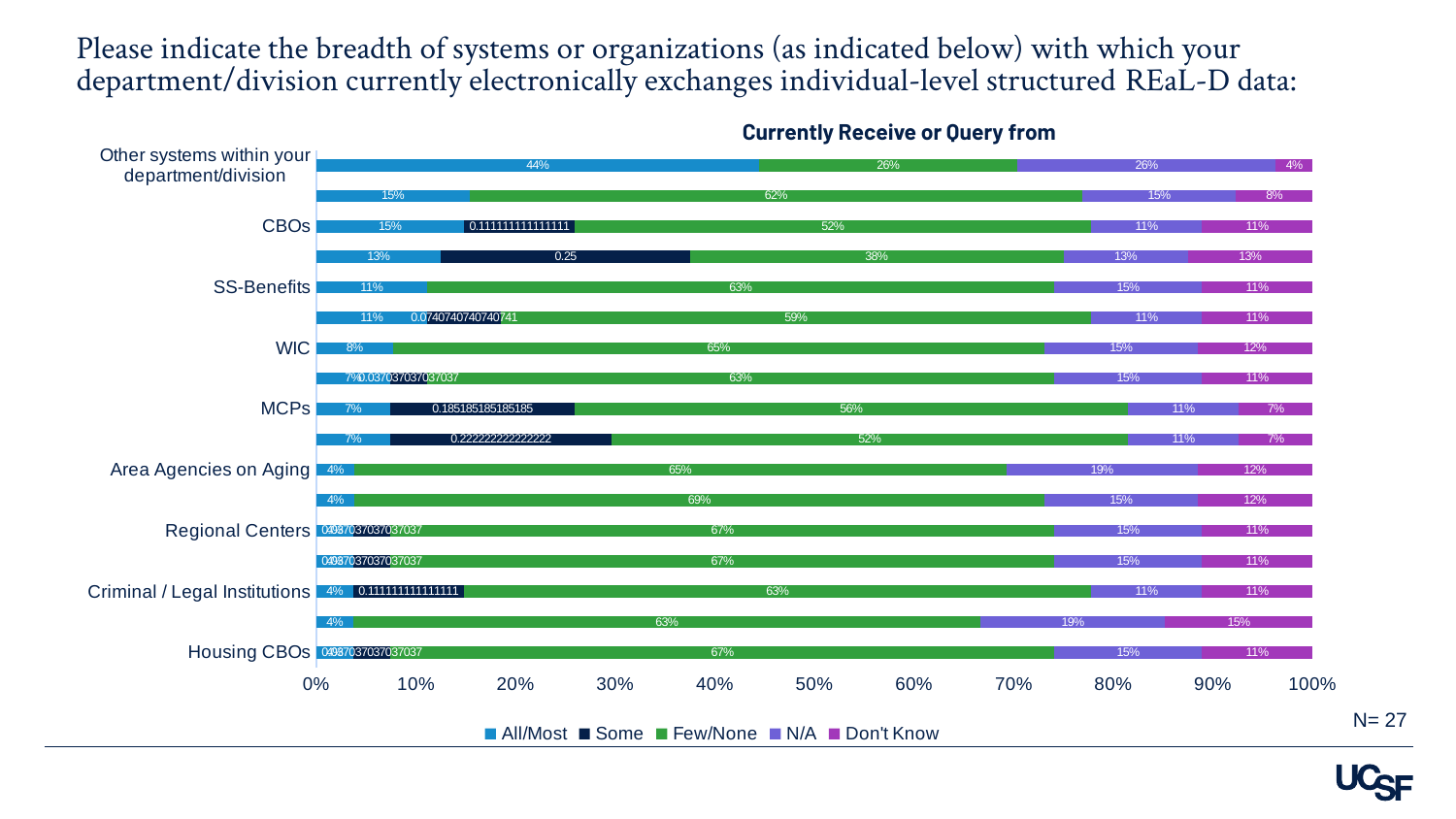

# Please indicate the breadth of systems or organizations (as indicated below) with which your department/division currently electronically exchanges individual-level structured REaL-D data:
Currently Receive or Query from

### Chart

| Category | All/Most | Some | Few/None | N/A | Don't Know |
|---|---|---|---|---|---|
| Housing CBOs | 0.037037037037037035 | 0.037037037037037035 | 0.6666666666666666 | 0.14814814814814814 | 0.1111111111111111 |
| 211 | 0.037037037037037035 | None | 0.6296296296296297 | 0.18518518518518517 | 0.14814814814814814 |
| Criminal / Legal Institutions | 0.037037037037037035 | 0.1111111111111111 | 0.6296296296296297 | 0.1111111111111111 | 0.1111111111111111 |
| Schools/Local Education Agencies (LEAs) | 0.037037037037037035 | 0.037037037037037035 | 0.6666666666666666 | 0.14814814814814814 | 0.1111111111111111 |
| Regional Centers | 0.037037037037037035 | 0.037037037037037035 | 0.6666666666666666 | 0.14814814814814814 | 0.1111111111111111 |
| Continuum of Care (CoC) | 0.038461538461538464 | None | 0.6923076923076923 | 0.15384615384615385 | 0.11538461538461539 |
| Area Agencies on Aging | 0.038461538461538464 | None | 0.6538461538461539 | 0.19230769230769232 | 0.11538461538461539 |
| Hospitals | 0.07407407407407407 | 0.2222222222222222 | 0.5185185185185185 | 0.1111111111111111 | 0.07407407407407407 |
| MCPs | 0.07407407407407407 | 0.18518518518518517 | 0.5555555555555556 | 0.1111111111111111 | 0.07407407407407407 |
| SS-County Welfare | 0.07407407407407407 | 0.037037037037037035 | 0.6296296296296297 | 0.14814814814814814 | 0.1111111111111111 |
| WIC | 0.07692307692307693 | None | 0.6538461538461539 | 0.15384615384615385 | 0.11538461538461539 |
| ECM/CS Providers | 0.1111111111111111 | 0.07407407407407407 | 0.5925925925925926 | 0.1111111111111111 | 0.1111111111111111 |
| SS-Benefits | 0.1111111111111111 | None | 0.6296296296296297 | 0.14814814814814814 | 0.1111111111111111 |
| County Substance Use Disorder (SUD) Services | 0.125 | 0.25 | 0.375 | 0.125 | 0.125 |
| CBOs | 0.14814814814814814 | 0.1111111111111111 | 0.5185185185185185 | 0.1111111111111111 | 0.1111111111111111 |
| County Public Health | 0.15384615384615385 | None | 0.6153846153846154 | 0.15384615384615385 | 0.07692307692307693 |
| Other systems within your department/division | 0.4444444444444444 | None | 0.25925925925925924 | 0.25925925925925924 | 0.037037037037037035 |
N= 27